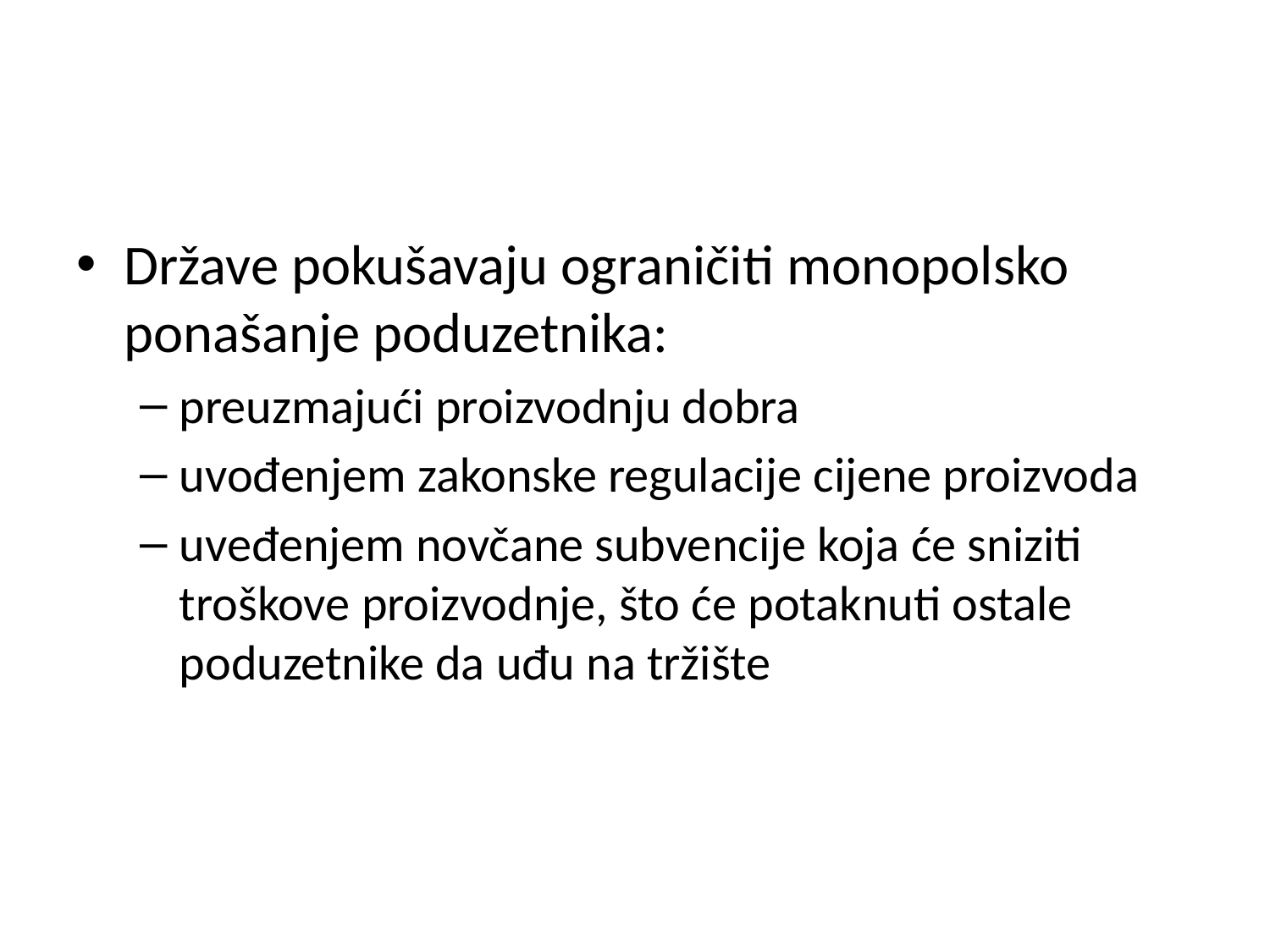

Države pokušavaju ograničiti monopolsko ponašanje poduzetnika:
preuzmajući proizvodnju dobra
uvođenjem zakonske regulacije cijene proizvoda
uveđenjem novčane subvencije koja će sniziti troškove proizvodnje, što će potaknuti ostale poduzetnike da uđu na tržište